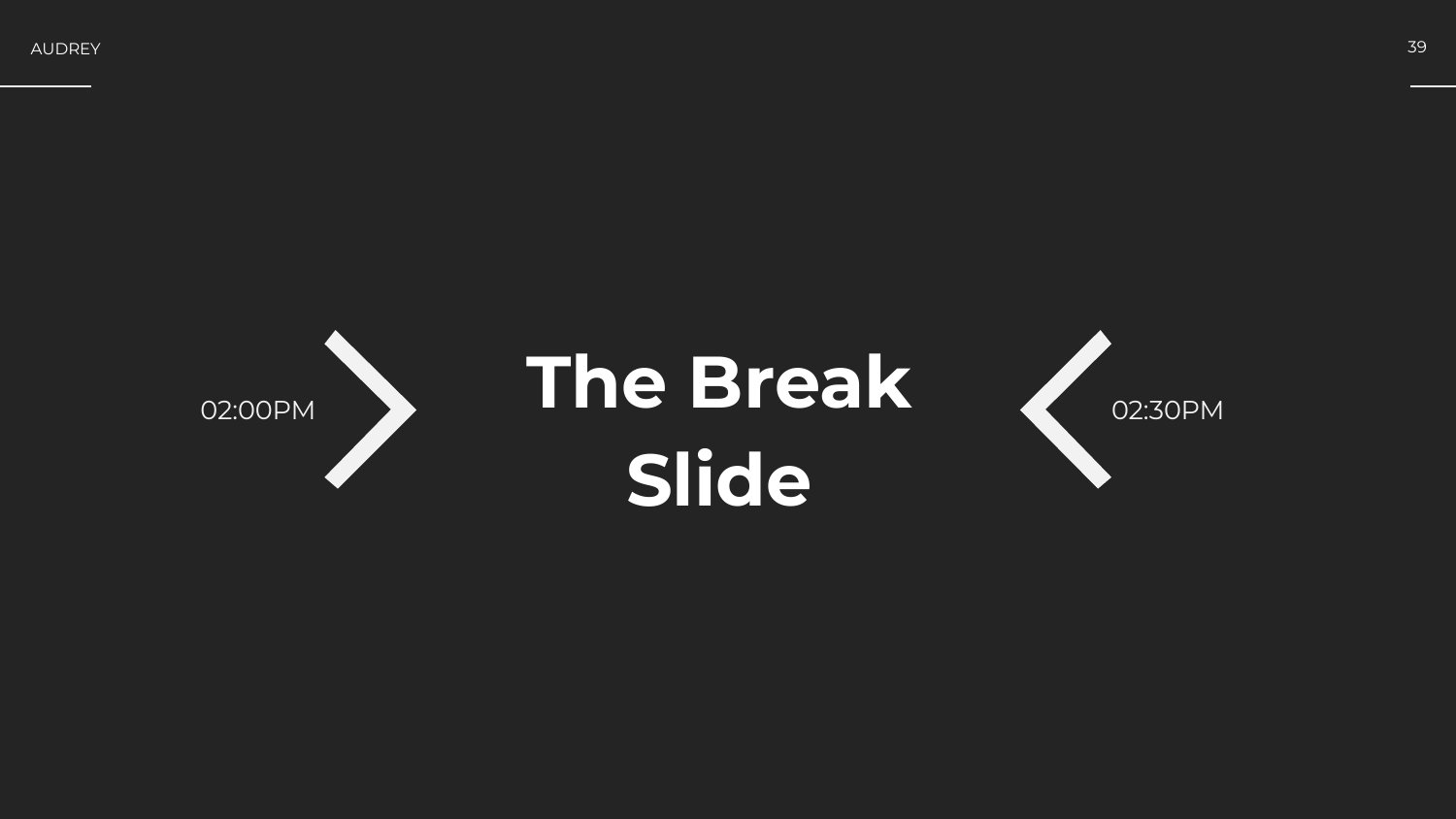

39
AUDREY
The Break
Slide

02:00PM
02:30PM